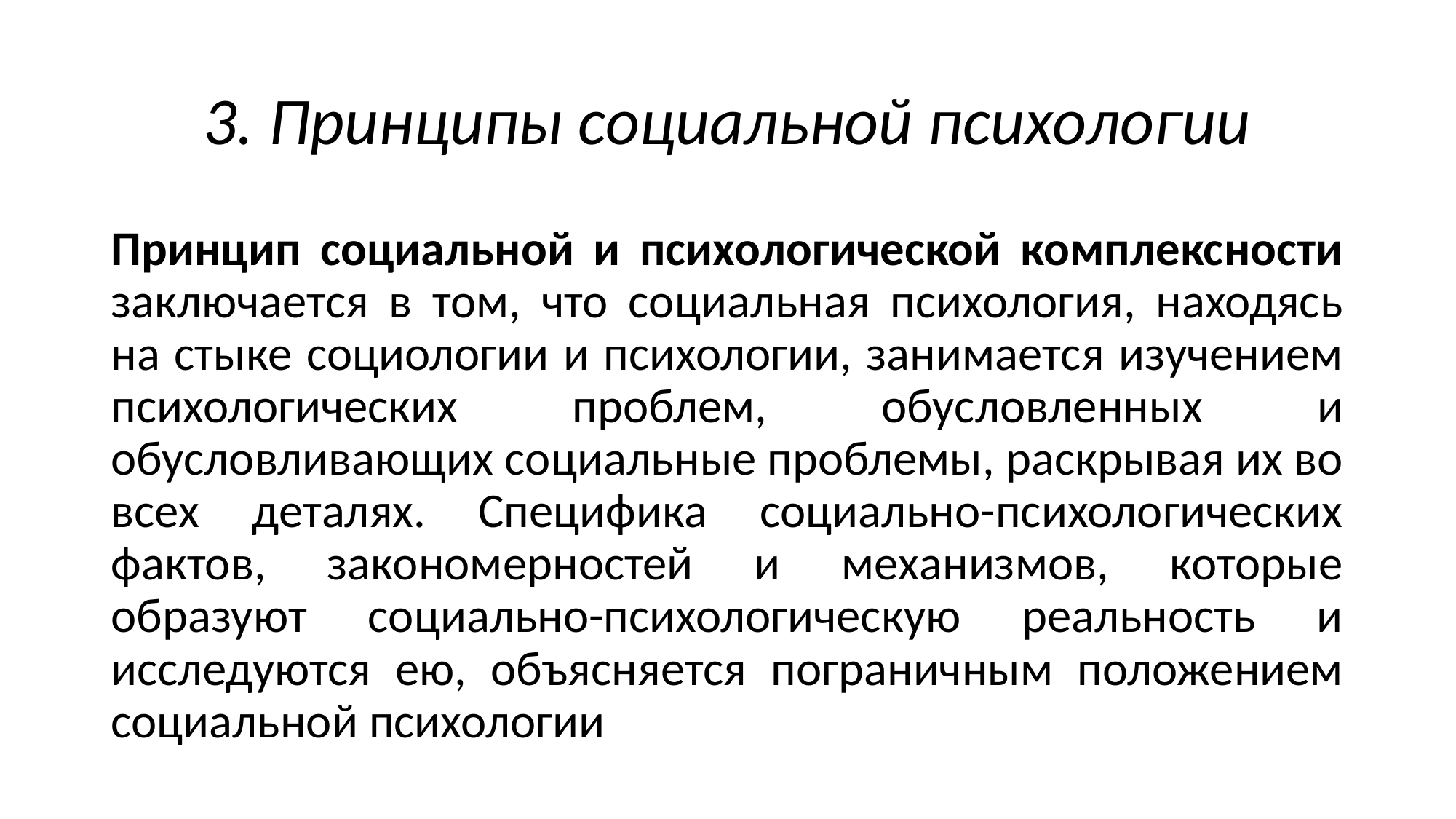

# 3. Принципы социальной психологии
Принцип социальной и психологической комплексности заключается в том, что социальная психология, находясь на стыке социологии и психологии, занимается изучением психологических проблем, обусловленных и обусловливающих социальные проблемы, раскрывая их во всех деталях. Специфика социально-психологических фактов, закономерностей и механизмов, которые образуют социально-психологическую реальность и исследуются ею, объясняется пограничным положением социальной психологии